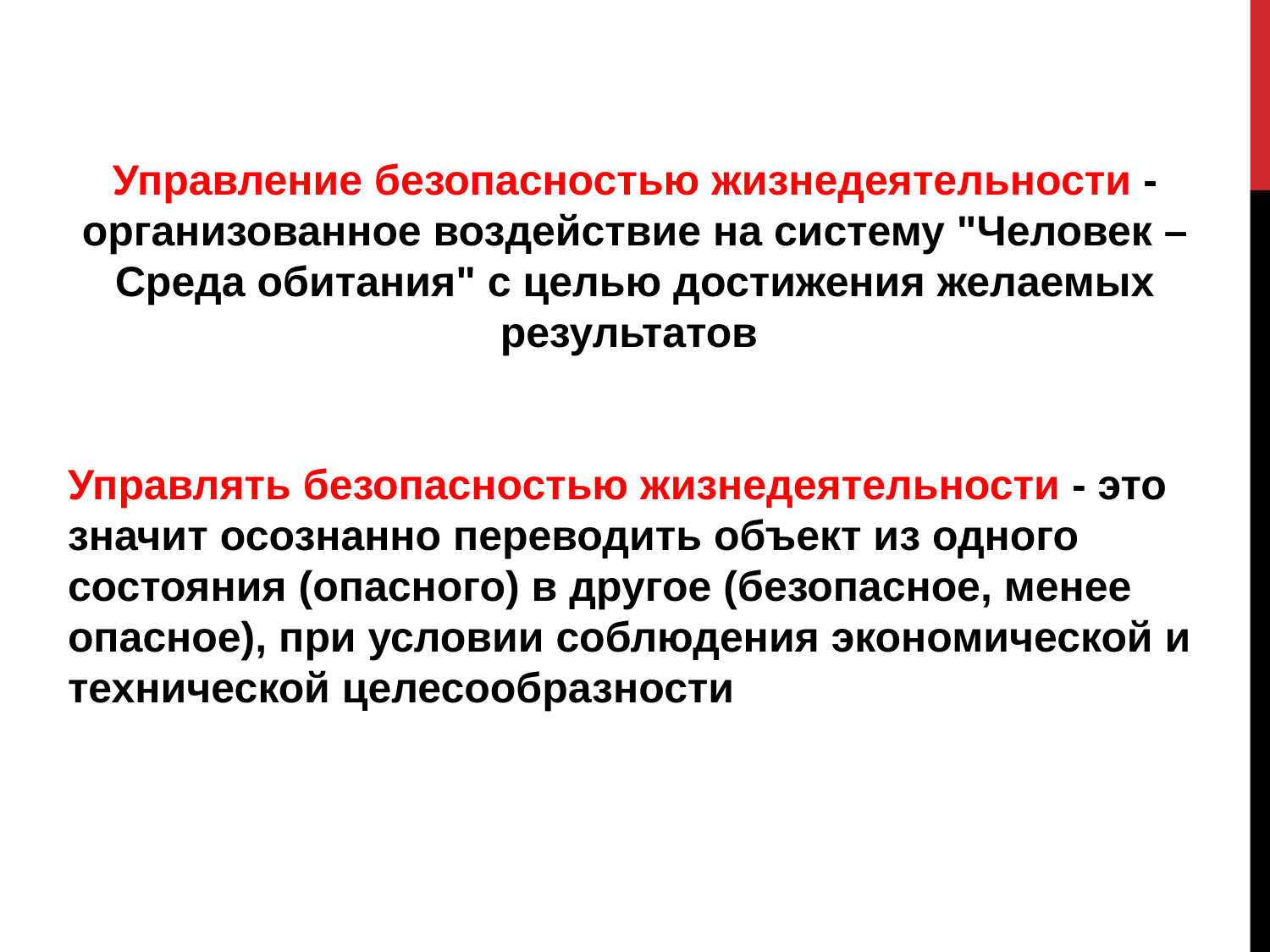

#
Управление безопасностью жизнедеятельности - организованное воздействие на систему "Человек – Среда обитания" с целью достижения желаемых результатов

Управлять безопасностью жизнедеятельности - это значит осознанно переводить объект из одного состояния (опасного) в другое (безопасное, менее опасное), при условии соблюдения экономической и технической целесообразности